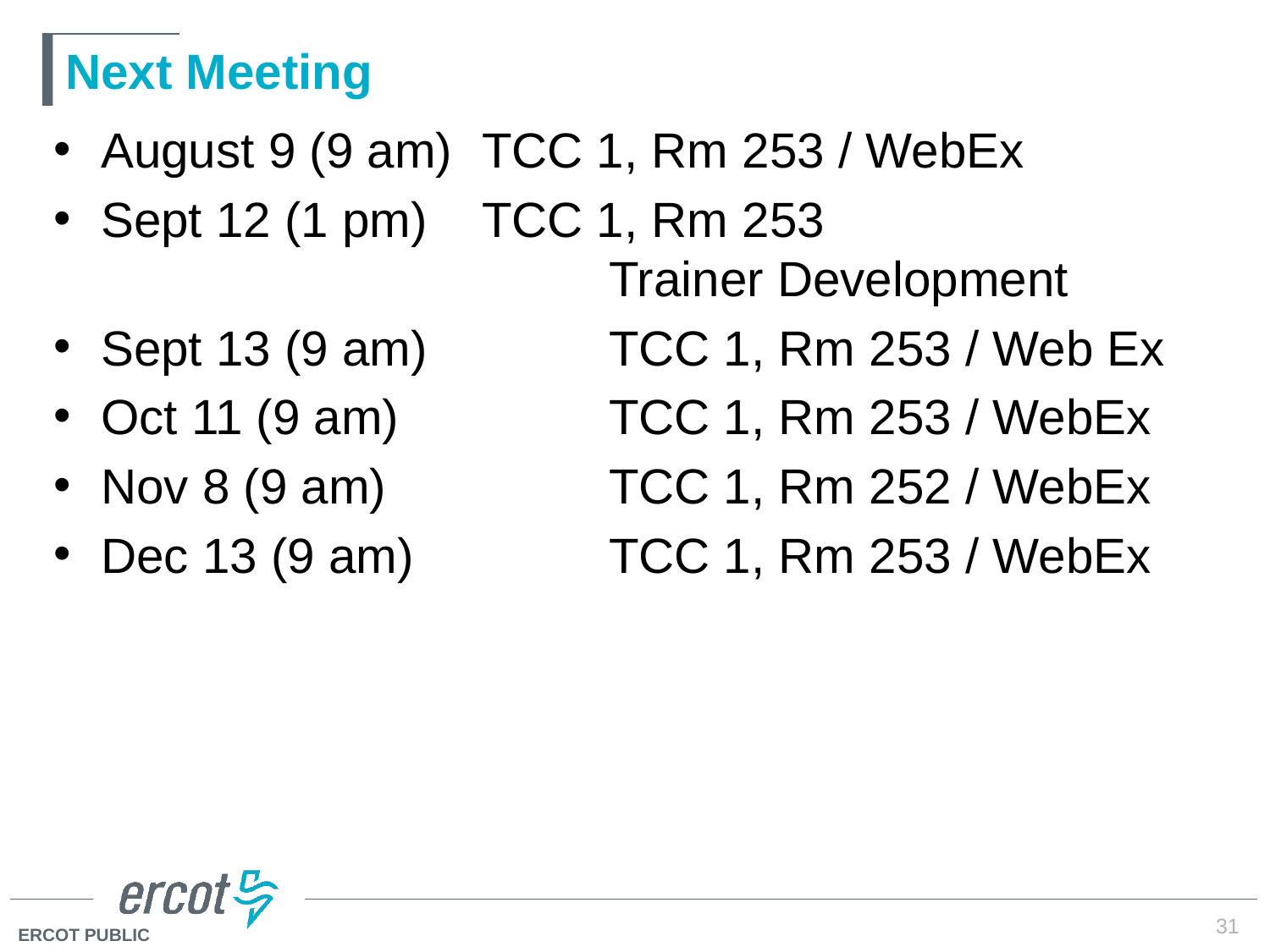

# Next Meeting
August 9 (9 am)	TCC 1, Rm 253 / WebEx
Sept 12 (1 pm)  	TCC 1, Rm 253 							Trainer Development
Sept 13 (9 am)		TCC 1, Rm 253 / Web Ex
Oct 11 (9 am)		TCC 1, Rm 253 / WebEx
Nov 8 (9 am)		TCC 1, Rm 252 / WebEx
Dec 13 (9 am)		TCC 1, Rm 253 / WebEx

31